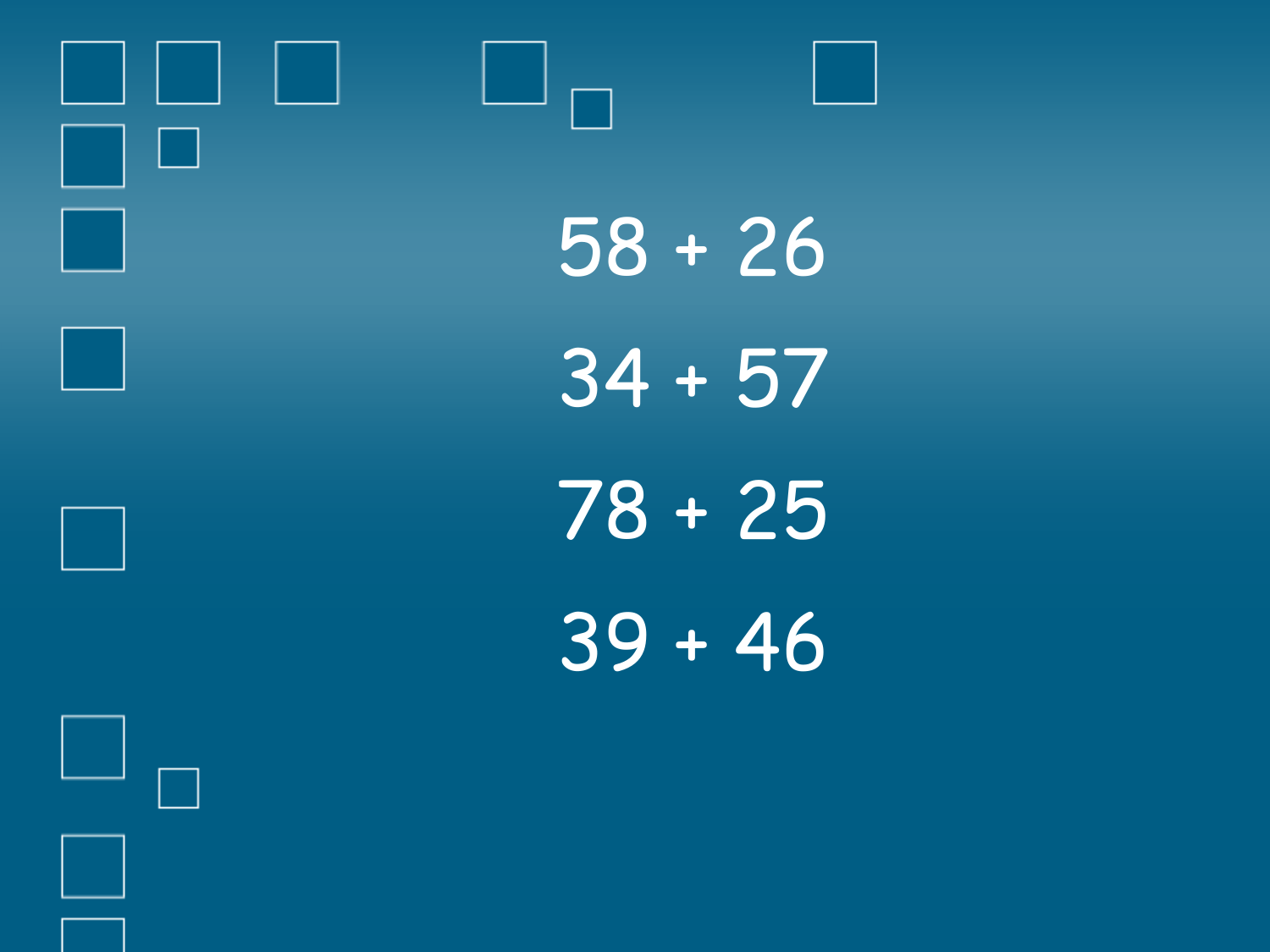

58 + 26
34 + 57
78 + 25
39 + 46